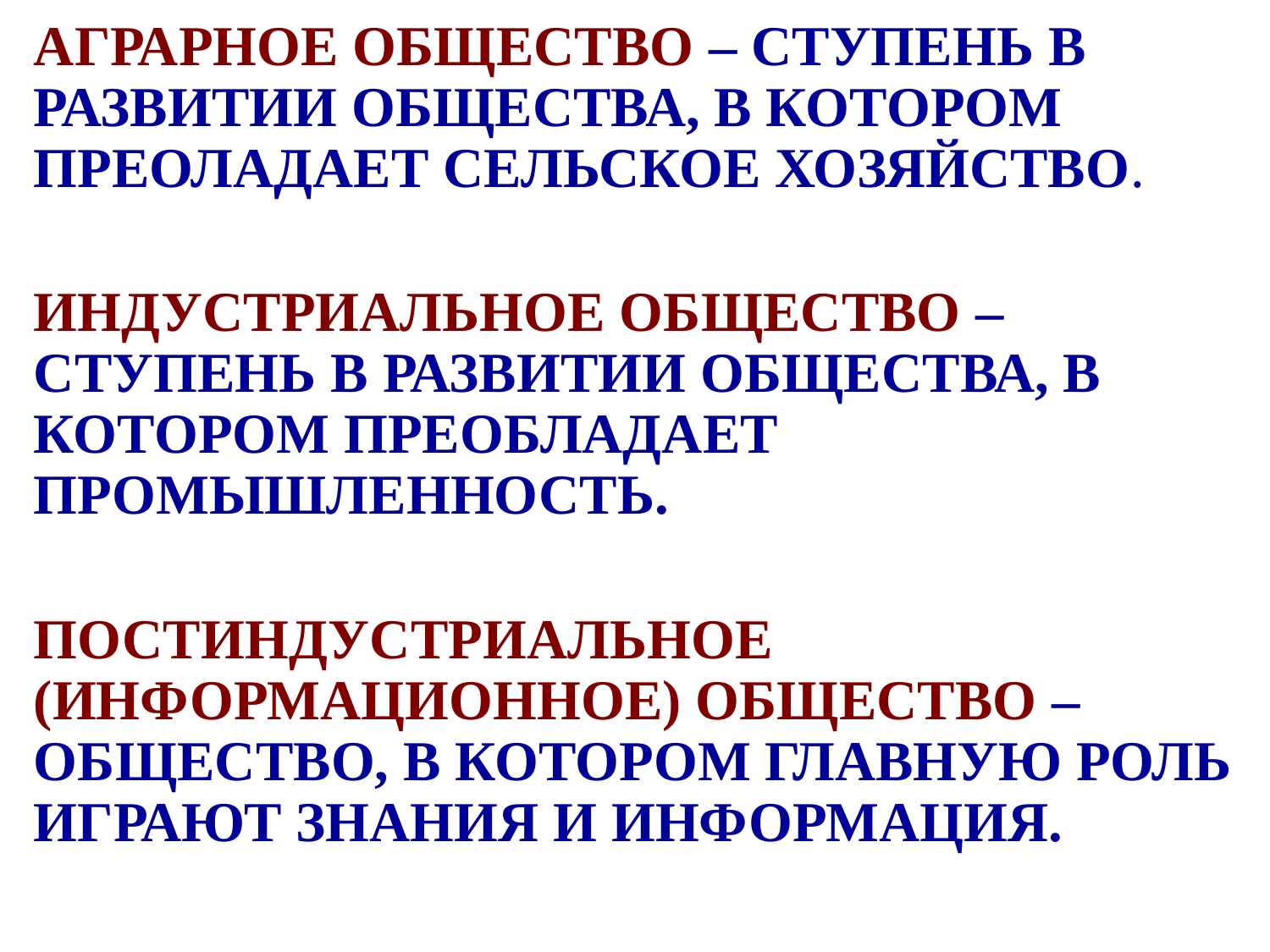

АГРАРНОЕ ОБЩЕСТВО – СТУПЕНЬ В РАЗВИТИИ ОБЩЕСТВА, В КОТОРОМ ПРЕОЛАДАЕТ СЕЛЬСКОЕ ХОЗЯЙСТВО.

ИНДУСТРИАЛЬНОЕ ОБЩЕСТВО – СТУПЕНЬ В РАЗВИТИИ ОБЩЕСТВА, В КОТОРОМ ПРЕОБЛАДАЕТ ПРОМЫШЛЕННОСТЬ.

ПОСТИНДУСТРИАЛЬНОЕ (ИНФОРМАЦИОННОЕ) ОБЩЕСТВО – ОБЩЕСТВО, В КОТОРОМ ГЛАВНУЮ РОЛЬ ИГРАЮТ ЗНАНИЯ И ИНФОРМАЦИЯ.